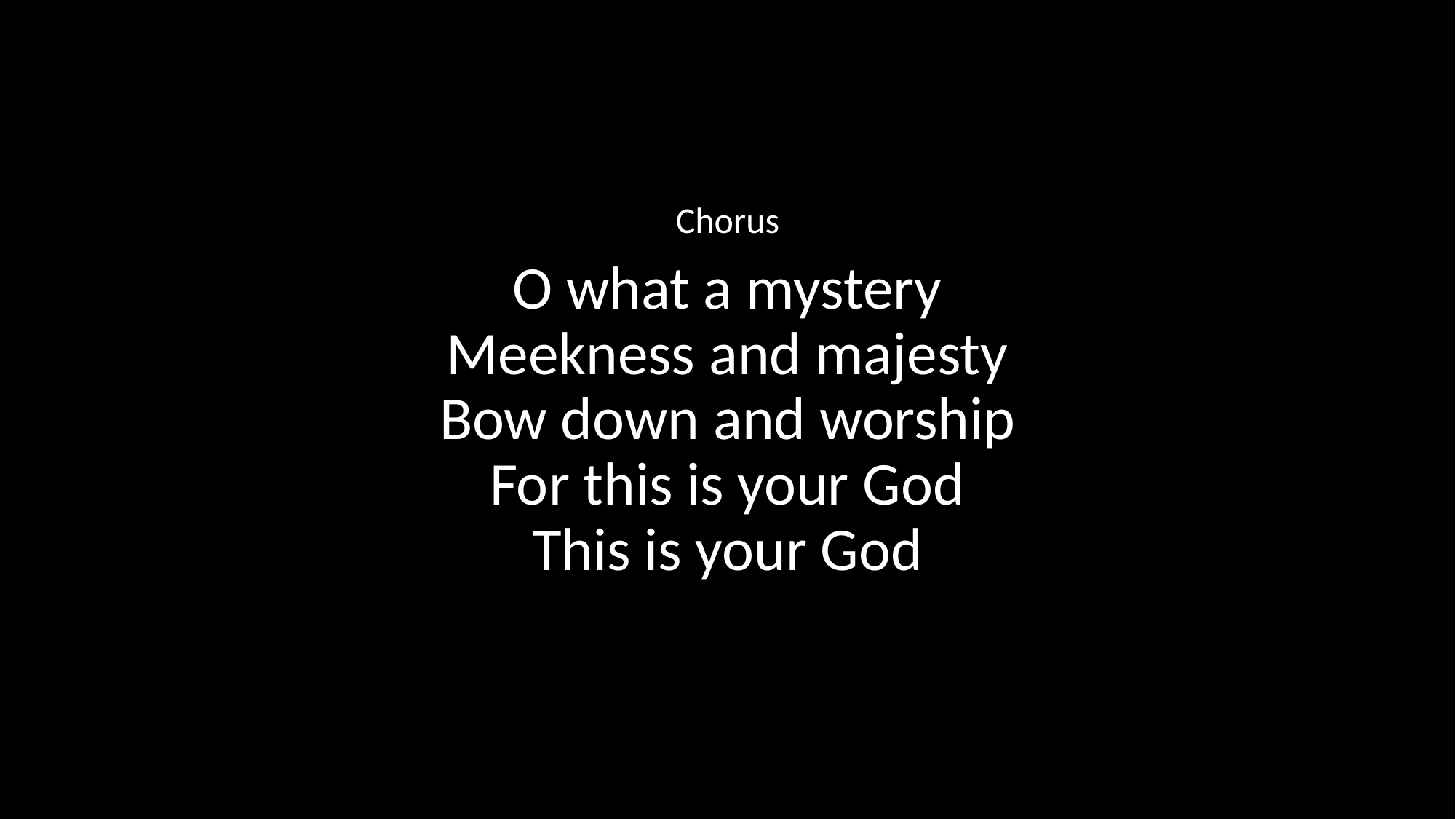

Chorus
O what a mystery
Meekness and majesty
Bow down and worship
For this is your God
This is your God